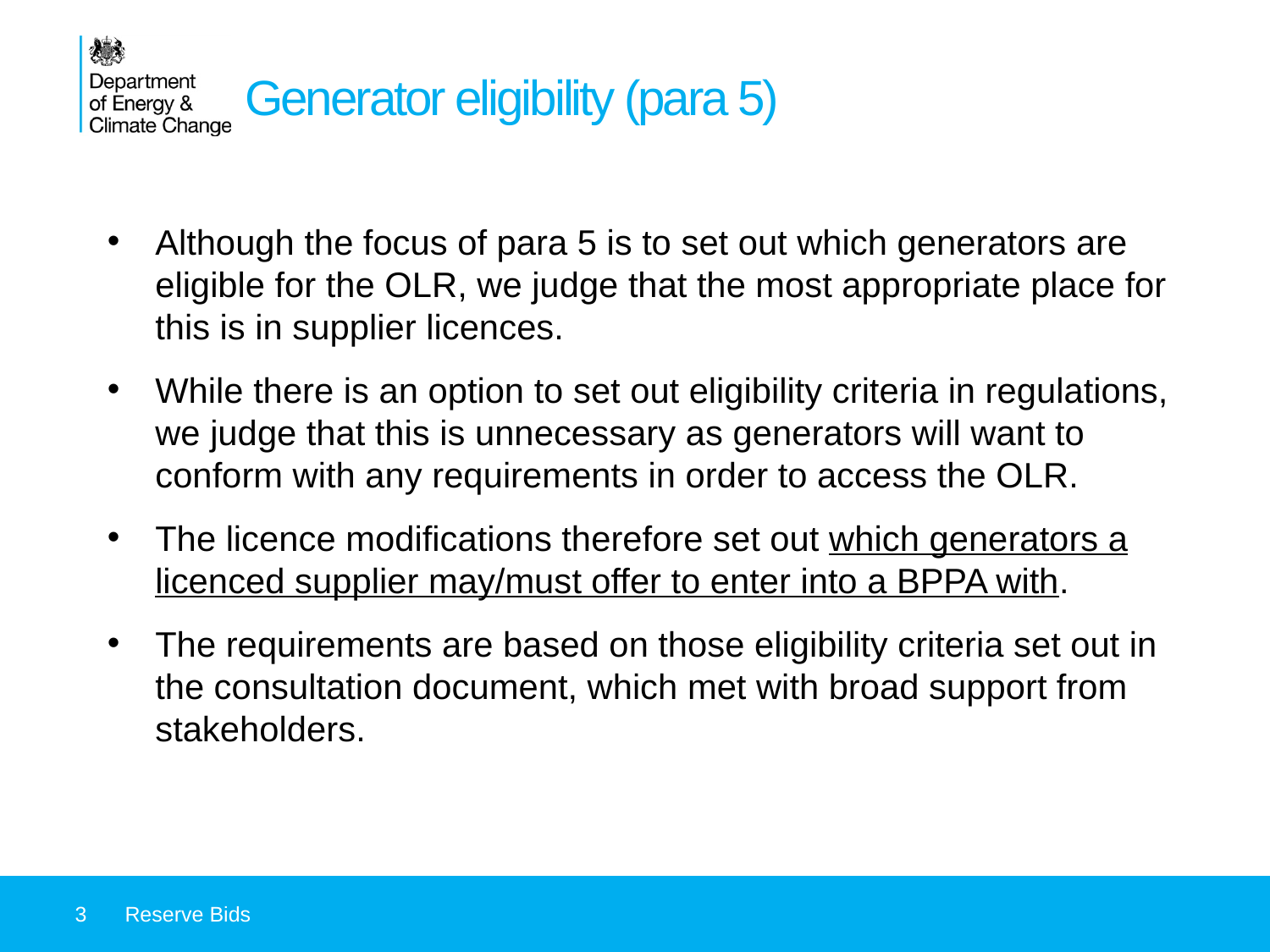

# Generator eligibility (para 5)

Although the focus of para 5 is to set out which generators are eligible for the OLR, we judge that the most appropriate place for this is in supplier licences.
While there is an option to set out eligibility criteria in regulations, we judge that this is unnecessary as generators will want to conform with any requirements in order to access the OLR.
The licence modifications therefore set out which generators a licenced supplier may/must offer to enter into a BPPA with.
The requirements are based on those eligibility criteria set out in the consultation document, which met with broad support from stakeholders.
3
Reserve Bids